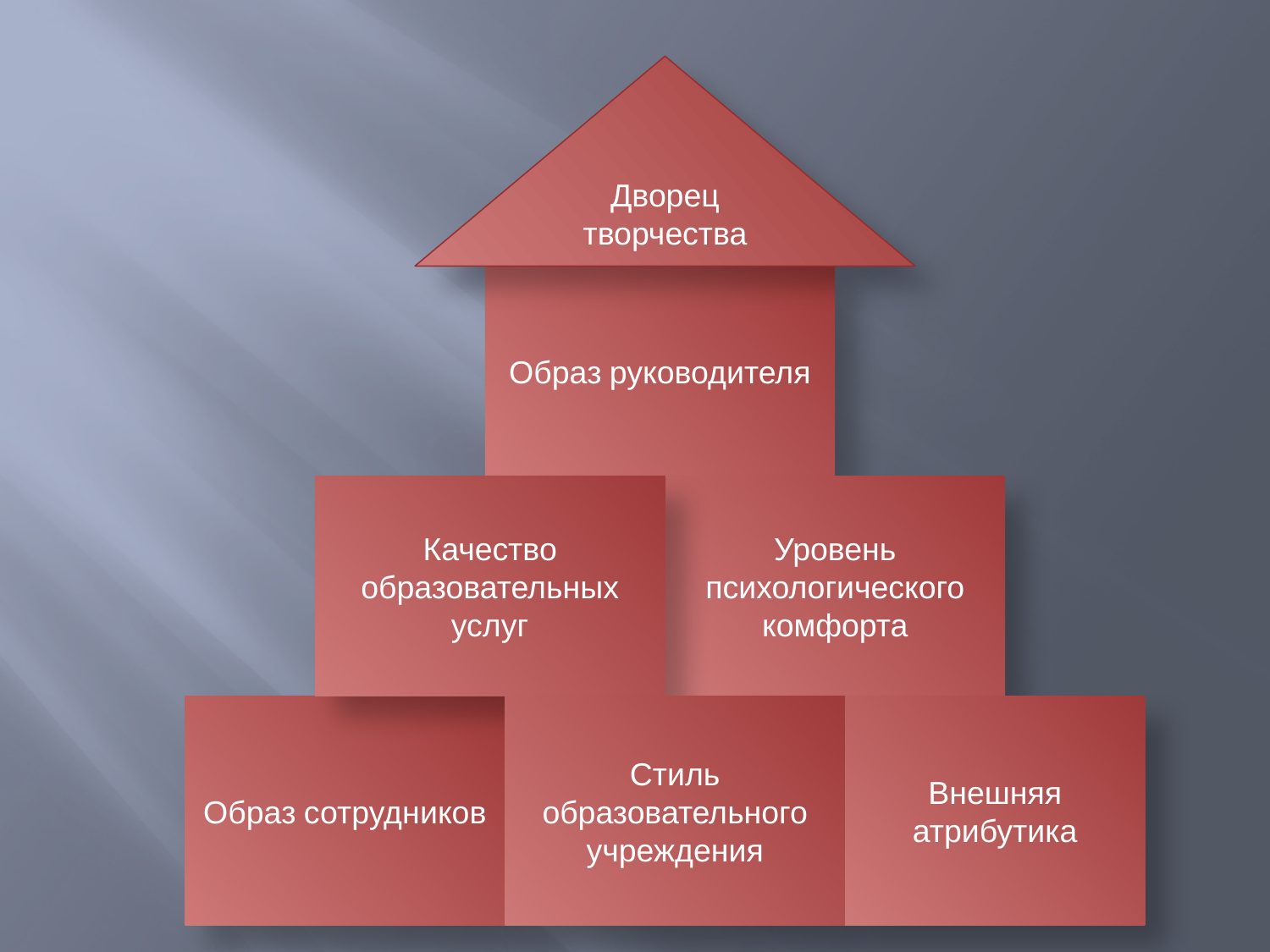

Дворец творчества
Образ руководителя
Качество образовательных услуг
Уровень психологического комфорта
Образ сотрудников
Стиль образовательного учреждения
Внешняя атрибутика